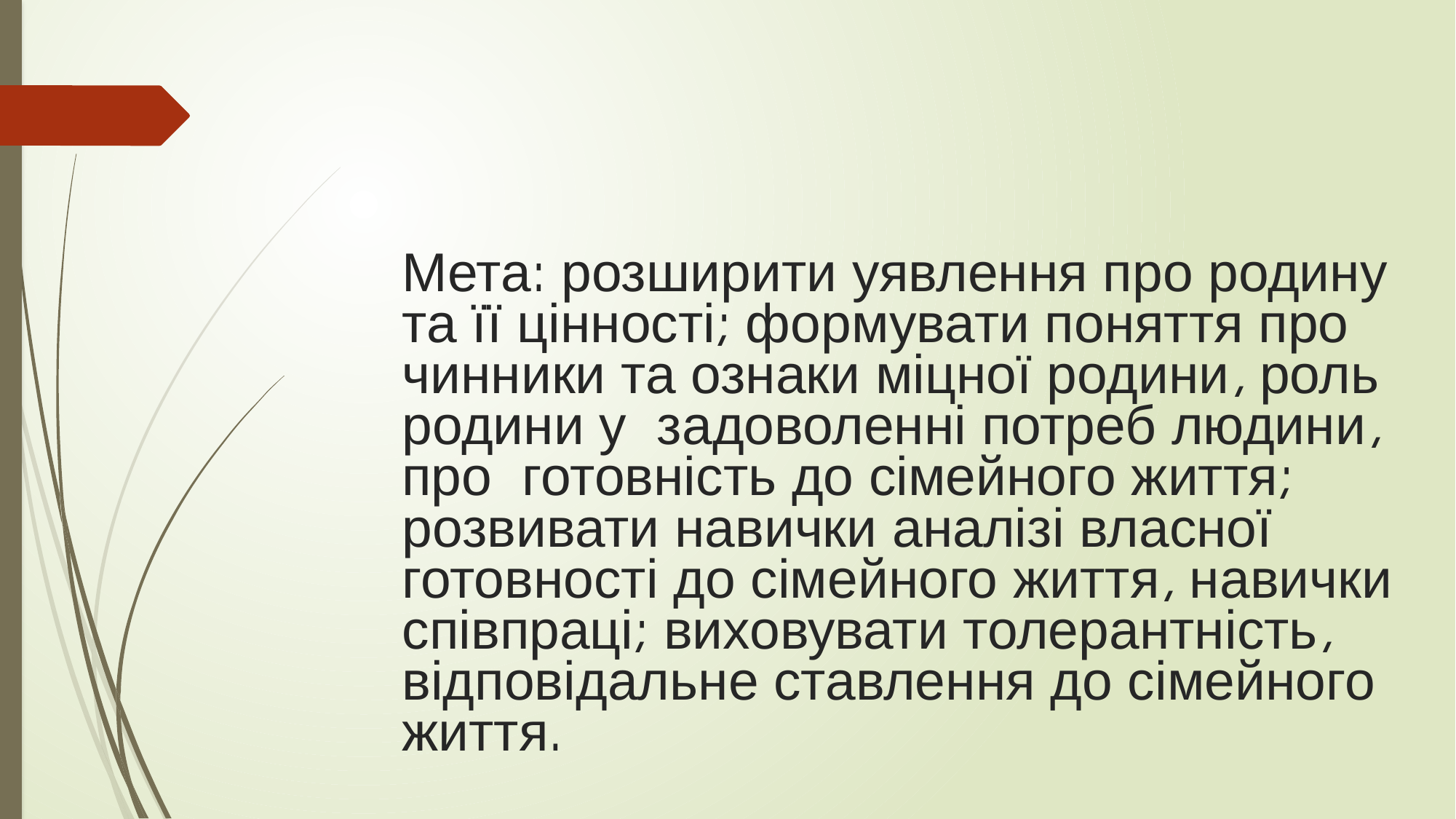

Мета: розширити уявлення про родину та її цінності; формувати поняття про чинники та ознаки міцної родини, роль родини у  задоволенні потреб людини, про  готовність до сімейного життя; розвивати навички аналізі власної готовності до сімейного життя, навички співпраці; виховувати толерантність, відповідальне ставлення до сімейного життя.